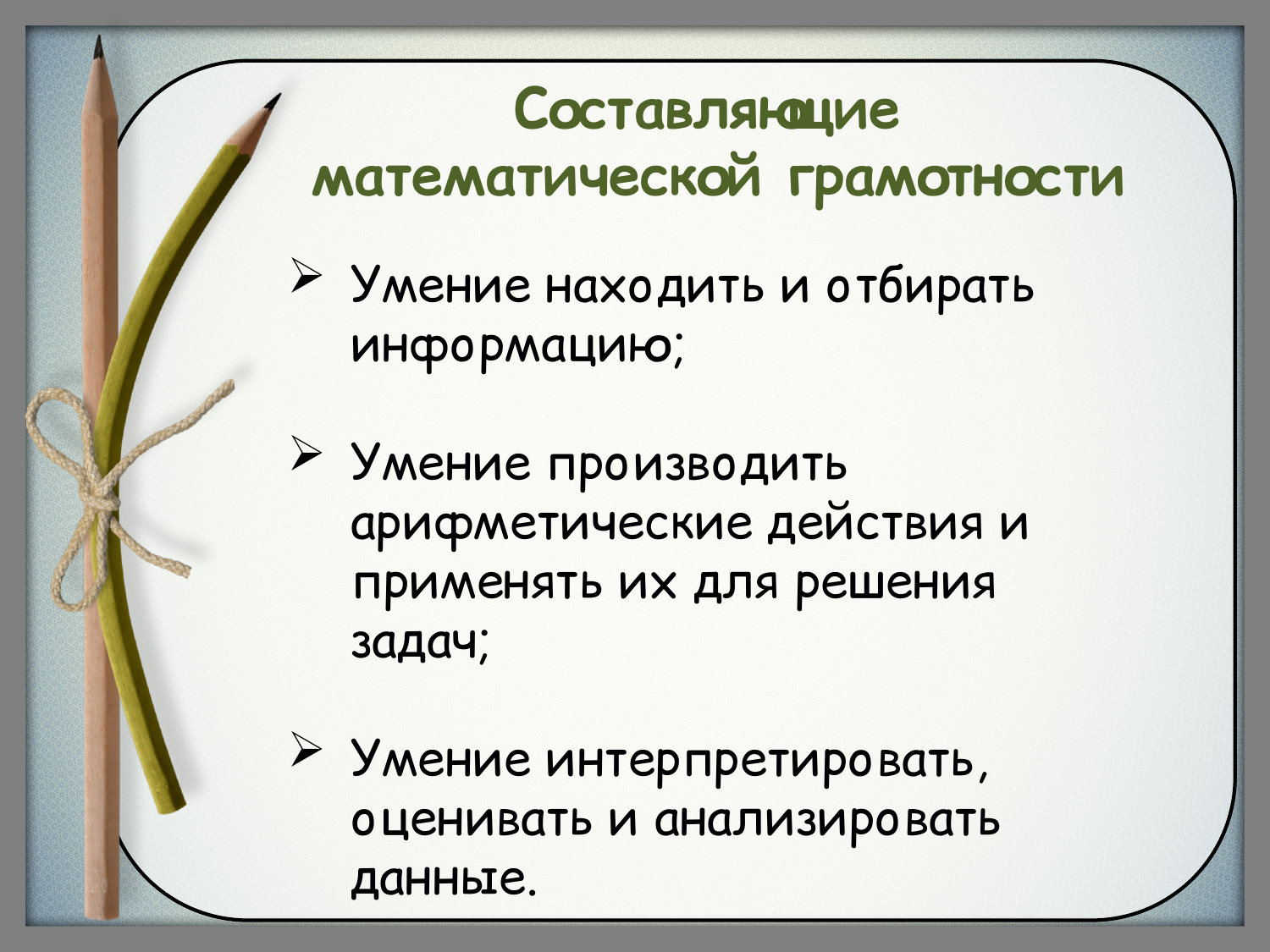

Составляющие
математической грамотности
Умение находить и отбирать информацию;

Умение производить арифметические действия и применять их для решения задач;

Умение интерпретировать, оценивать и анализировать данные.